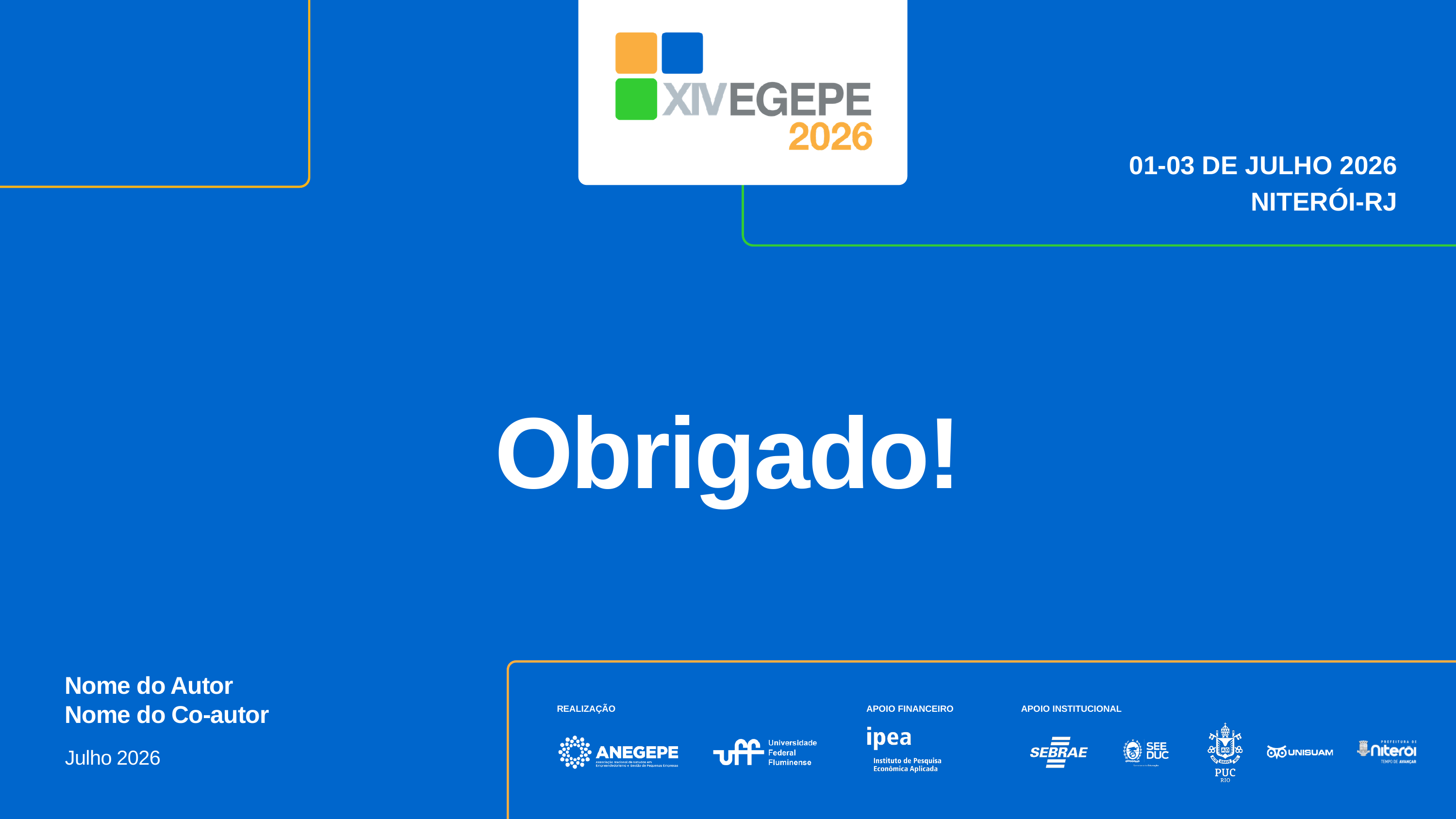

01-03 DE JULHO 2026
NITERÓI-RJ
Obrigado!

Nome do Autor
Nome do Co-autor
REALIZAÇÃO
APOIO FINANCEIRO
APOIO INSTITUCIONAL

Julho 2026